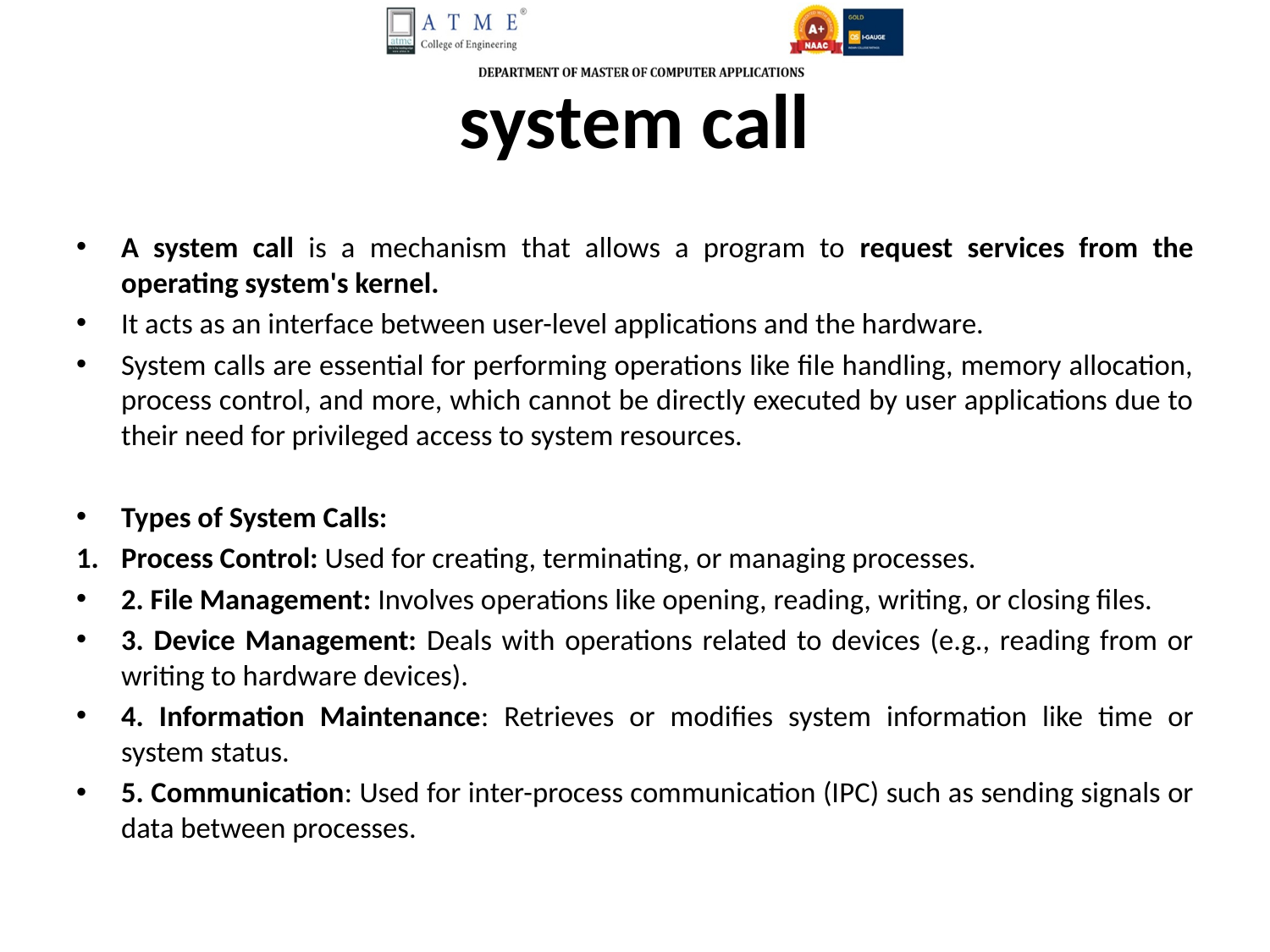

# system call
A system call is a mechanism that allows a program to request services from the operating system's kernel.
It acts as an interface between user-level applications and the hardware.
System calls are essential for performing operations like file handling, memory allocation, process control, and more, which cannot be directly executed by user applications due to their need for privileged access to system resources.

Types of System Calls:
Process Control: Used for creating, terminating, or managing processes.
2. File Management: Involves operations like opening, reading, writing, or closing files.
3. Device Management: Deals with operations related to devices (e.g., reading from or writing to hardware devices).
4. Information Maintenance: Retrieves or modifies system information like time or system status.
5. Communication: Used for inter-process communication (IPC) such as sending signals or data between processes.